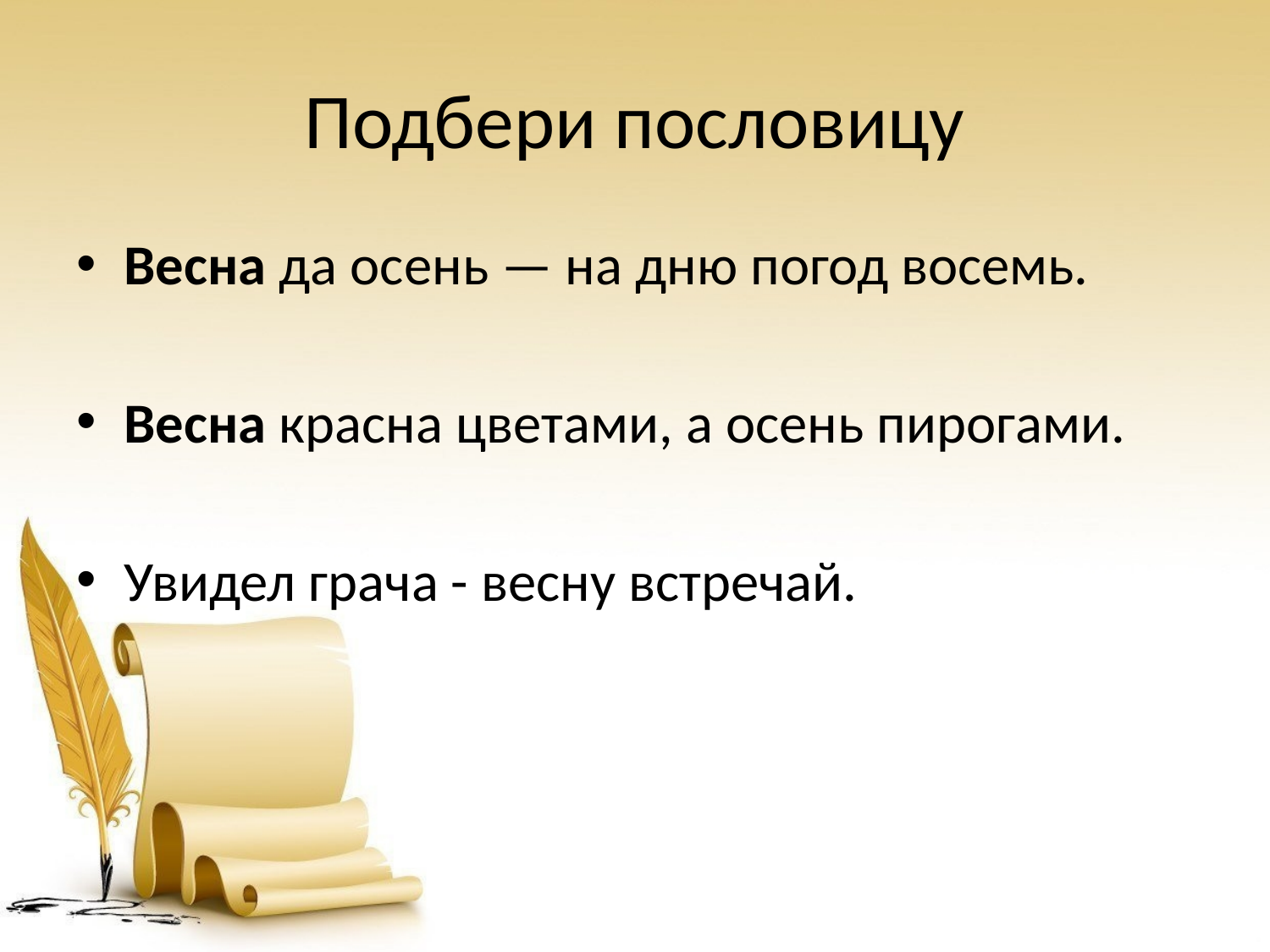

# Подбери пословицу
Весна да осень — на дню погод восемь.

Весна красна цветами, а осень пирогами.

Увидел грача - весну встречай.